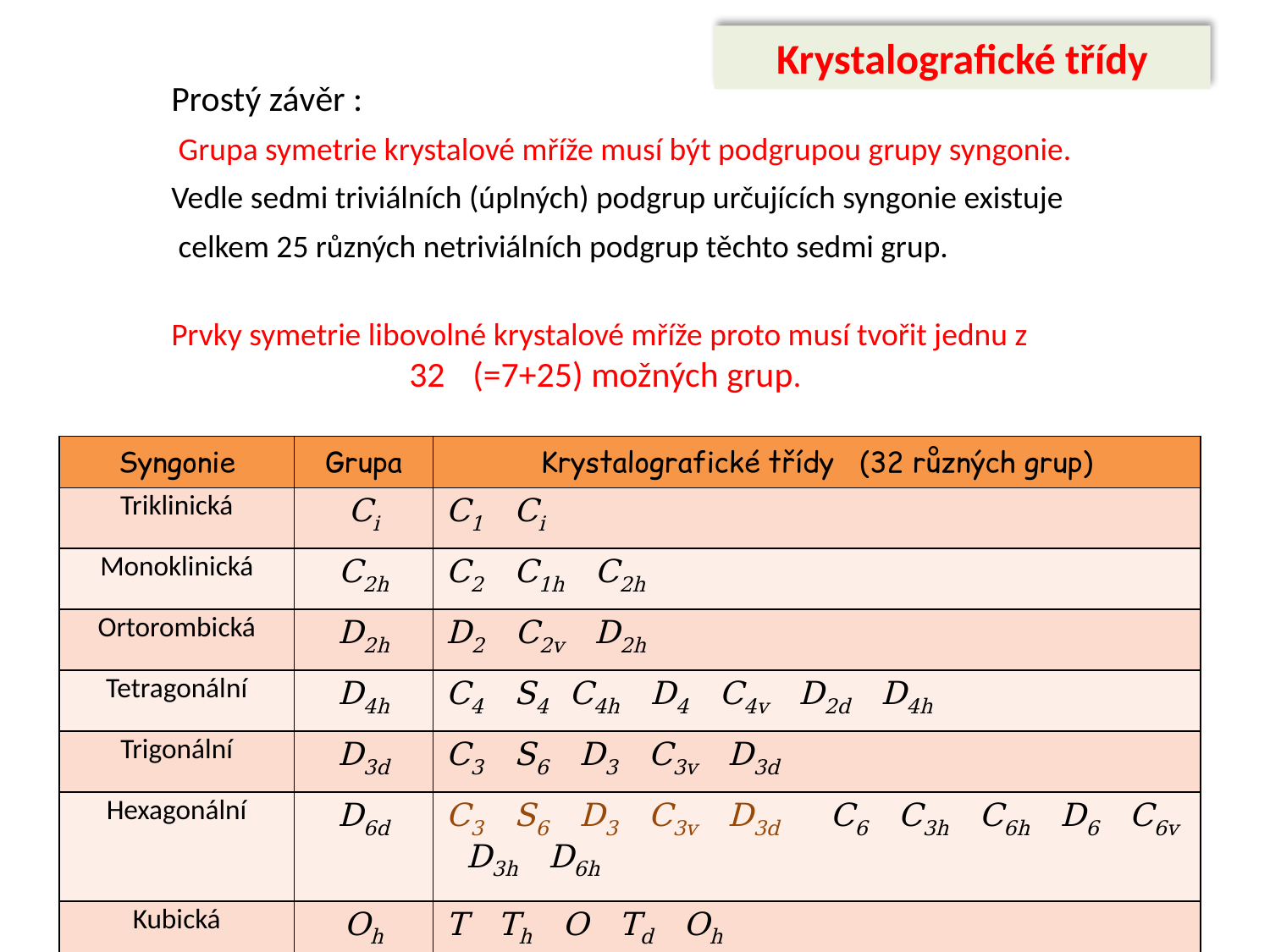

Krystalografické třídy
Prostý závěr :
 Grupa symetrie krystalové mříže musí být podgrupou grupy syngonie.
Vedle sedmi triviálních (úplných) podgrup určujících syngonie existuje
 celkem 25 různých netriviálních podgrup těchto sedmi grup.

Prvky symetrie libovolné krystalové mříže proto musí tvořit jednu z
(=7+25) možných grup.

| Syngonie | Grupa | Krystalografické třídy (32 různých grup) |
| --- | --- | --- |
| Triklinická | Ci | C1 Ci |
| Monoklinická | C2h | C2 C1h C2h |
| Ortorombická | D2h | D2 C2v D2h |
| Tetragonální | D4h | C4 S4 C4h D4 C4v D2d D4h |
| Trigonální | D3d | C3 S6 D3 C3v D3d |
| Hexagonální | D6d | C3 S6 D3 C3v D3d C6 C3h C6h D6 C6v D3h D6h |
| Kubická | Oh | T Th O Td Oh |